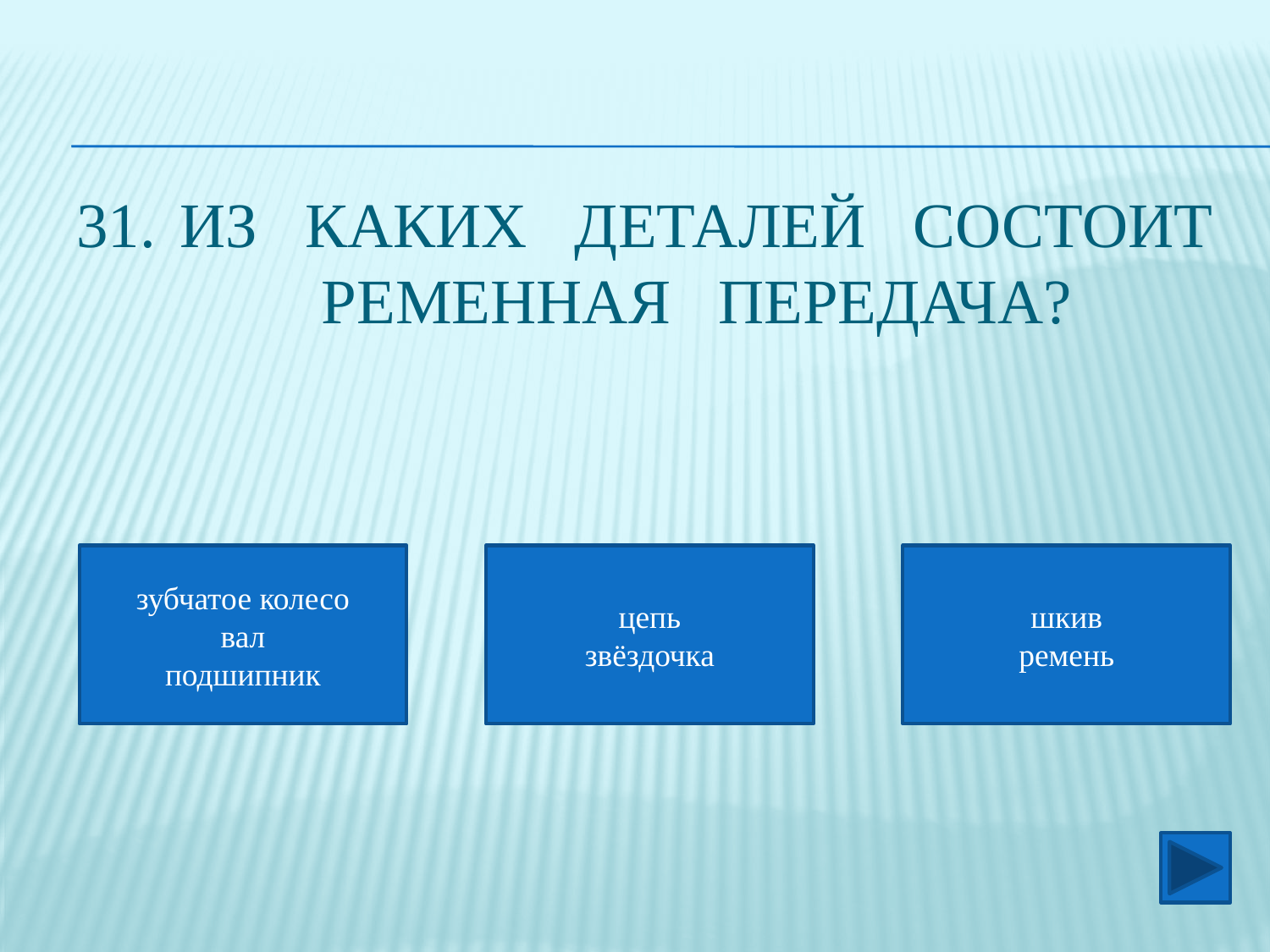

# Из   каких   деталей   состоит ременная   передача?
зубчатое колесо
вал
подшипник
цепь
звёздочка
шкив
ремень